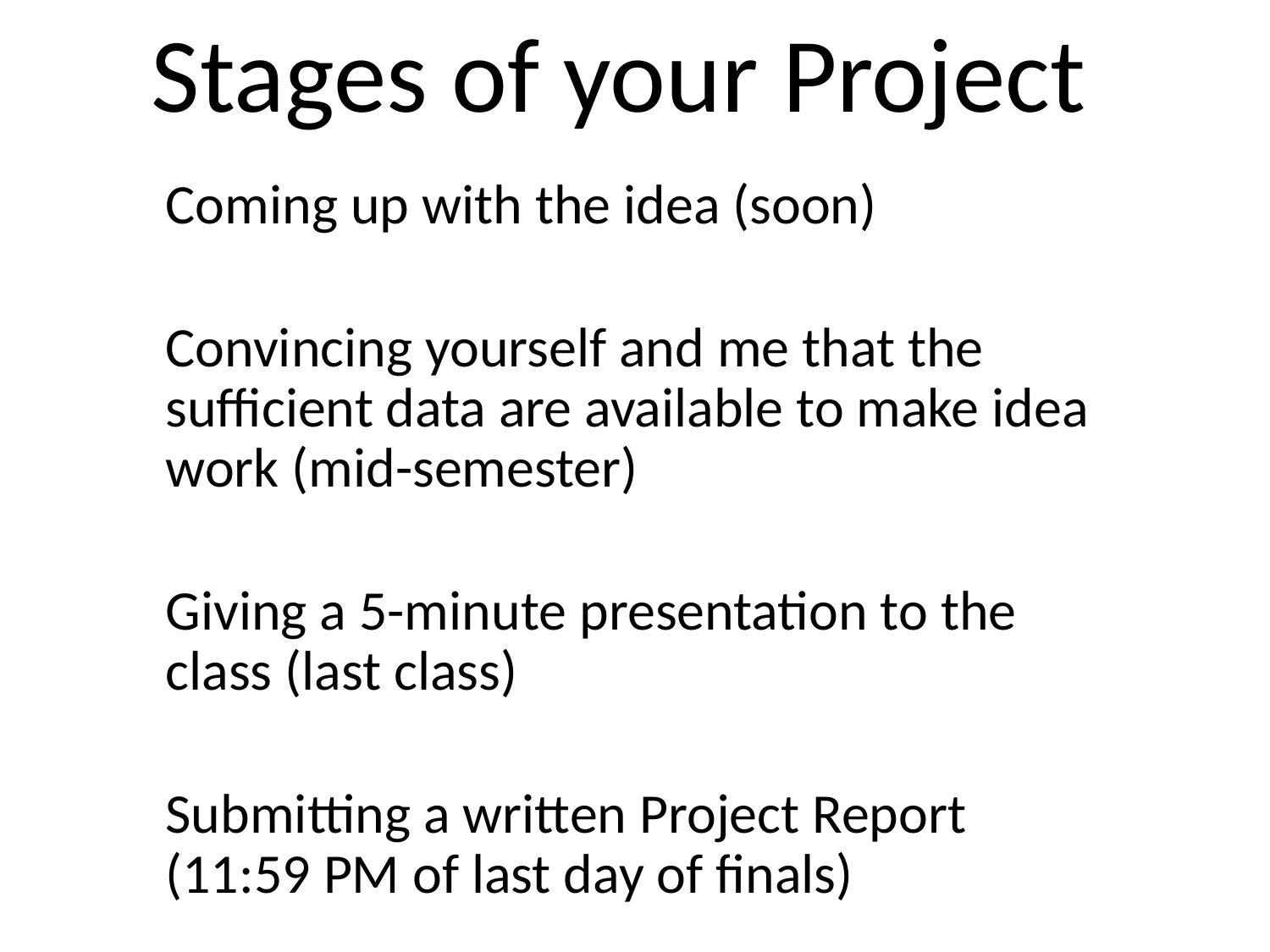

Stages of your Project
	Coming up with the idea (soon)

	Convincing yourself and me that the sufficient data are available to make idea work (mid-semester)

	Giving a 5-minute presentation to the class (last class)

	Submitting a written Project Report (11:59 PM of last day of finals)